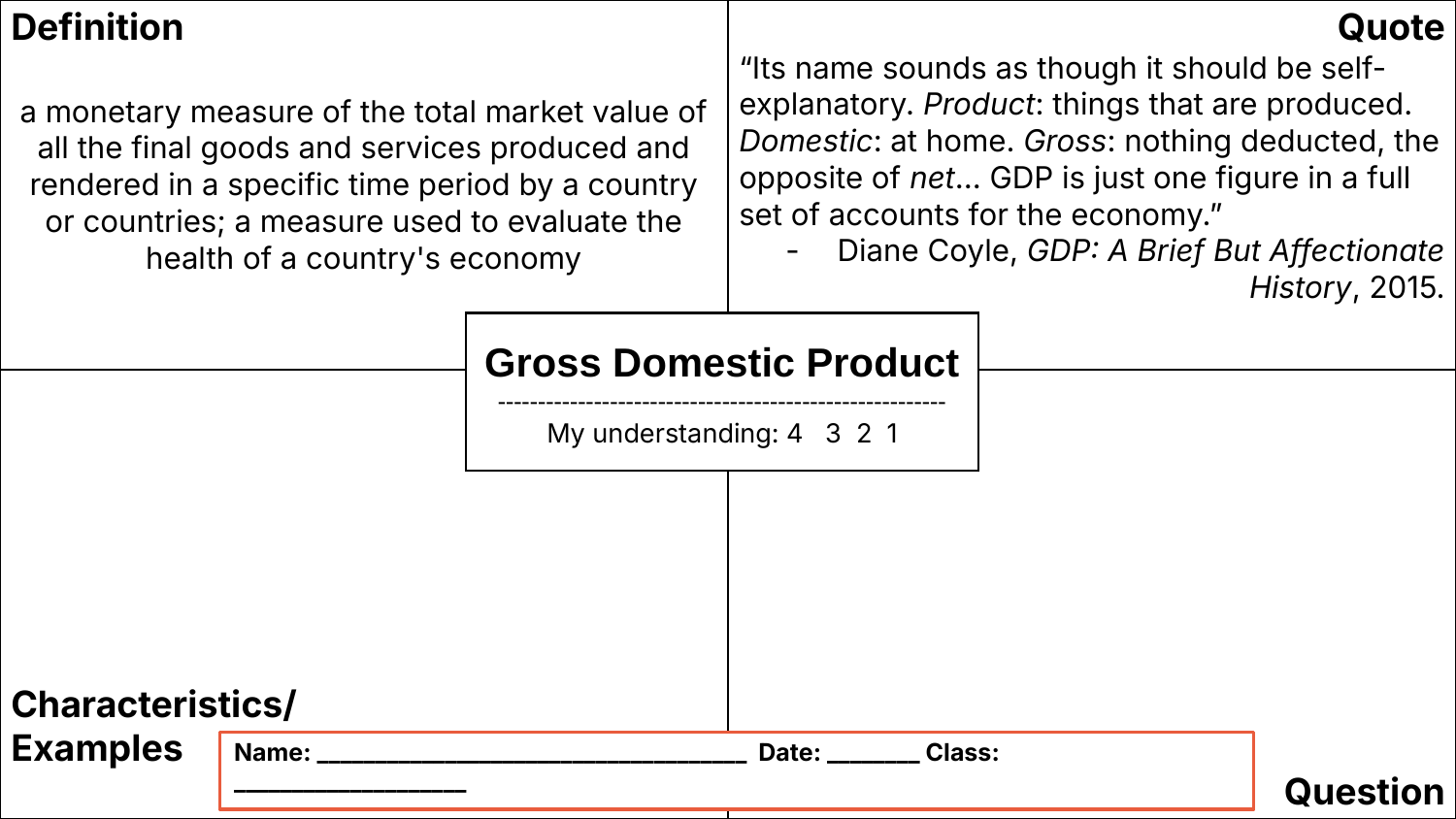

| Definition a monetary measure of the total market value of all the final goods and services produced and rendered in a specific time period by a country or countries; a measure used to evaluate the health of a country's economy | Quote “Its name sounds as though it should be self-explanatory. Product: things that are produced. Domestic: at home. Gross: nothing deducted, the opposite of net… GDP is just one figure in a full set of accounts for the economy.” Diane Coyle, GDP: A Brief But Affectionate History, 2015. |
| --- | --- |
| Characteristics/ Examples | Question |
Gross Domestic Product
--------------------------------------------------------
My understanding: 4   3  2  1
Name: _____________________________________  Date: ________ Class: ____________________